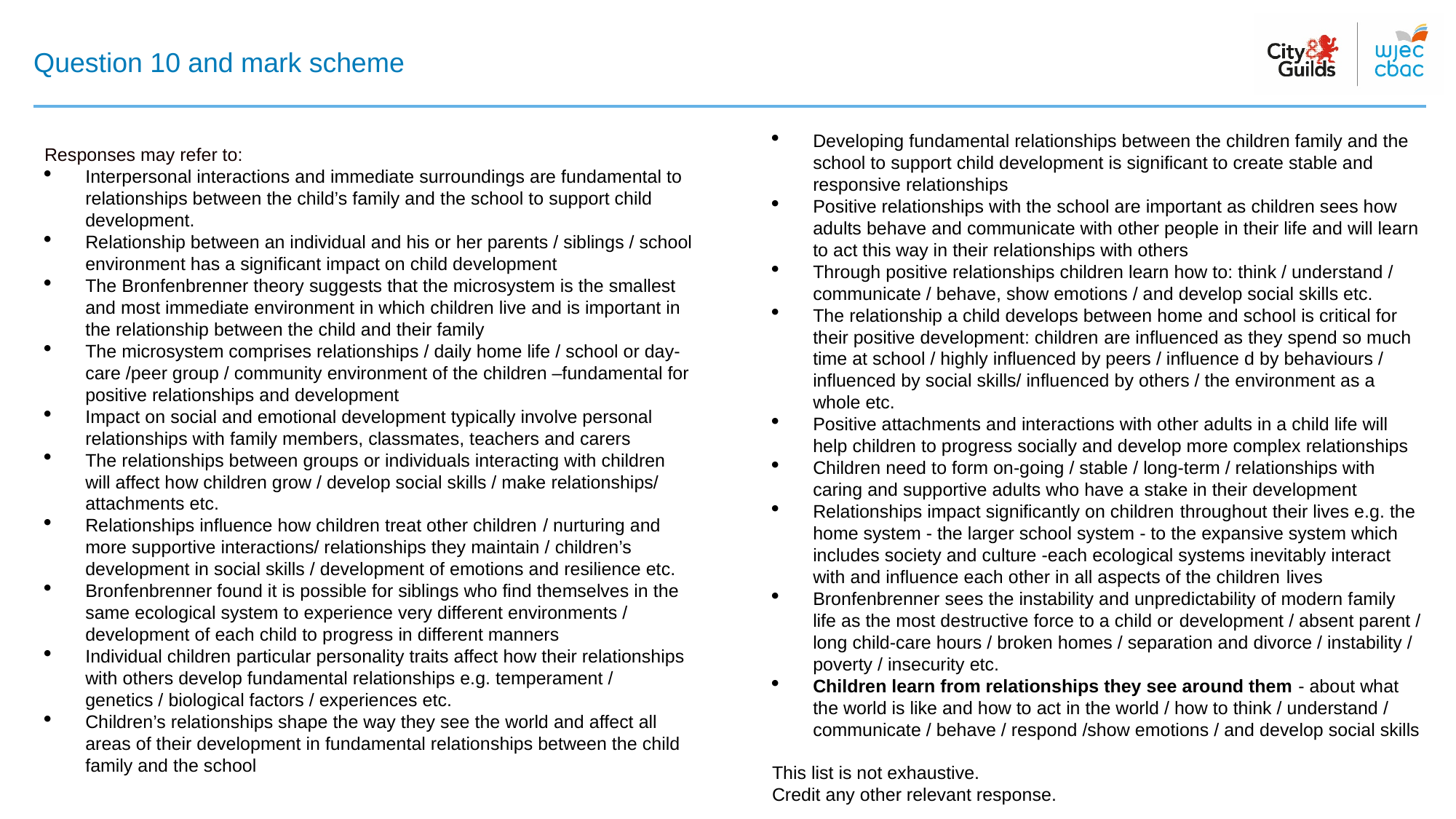

# Question 10 and mark scheme
Developing fundamental relationships between the children family and the school to support child development is significant to create stable and responsive relationships
Positive relationships with the school are important as children sees how adults behave and communicate with other people in their life and will learn to act this way in their relationships with others
Through positive relationships children learn how to: think / understand / communicate / behave, show emotions / and develop social skills etc.
The relationship a child develops between home and school is critical for their positive development: children are influenced as they spend so much time at school / highly influenced by peers / influence d by behaviours / influenced by social skills/ influenced by others / the environment as a whole etc.
Positive attachments and interactions with other adults in a child life will help children to progress socially and develop more complex relationships
Children need to form on-going / stable / long-term / relationships with caring and supportive adults who have a stake in their development
Relationships impact significantly on children throughout their lives e.g. the home system - the larger school system - to the expansive system which includes society and culture -each ecological systems inevitably interact with and influence each other in all aspects of the children lives
Bronfenbrenner sees the instability and unpredictability of modern family life as the most destructive force to a child or development / absent parent / long child-care hours / broken homes / separation and divorce / instability / poverty / insecurity etc.
Children learn from relationships they see around them - about what the world is like and how to act in the world / how to think / understand / communicate / behave / respond /show emotions / and develop social skills

This list is not exhaustive.
Credit any other relevant response.

Responses may refer to:
Interpersonal interactions and immediate surroundings are fundamental to relationships between the child’s family and the school to support child development.
Relationship between an individual and his or her parents / siblings / school environment has a significant impact on child development
The Bronfenbrenner theory suggests that the microsystem is the smallest and most immediate environment in which children live and is important in the relationship between the child and their family
The microsystem comprises relationships / daily home life / school or day-care /peer group / community environment of the children –fundamental for positive relationships and development
Impact on social and emotional development typically involve personal relationships with family members, classmates, teachers and carers
The relationships between groups or individuals interacting with children will affect how children grow / develop social skills / make relationships/ attachments etc.
Relationships influence how children treat other children / nurturing and more supportive interactions/ relationships they maintain / children’s development in social skills / development of emotions and resilience etc.
Bronfenbrenner found it is possible for siblings who find themselves in the same ecological system to experience very different environments / development of each child to progress in different manners
Individual children particular personality traits affect how their relationships with others develop fundamental relationships e.g. temperament / genetics / biological factors / experiences etc.
Children’s relationships shape the way they see the world and affect all areas of their development in fundamental relationships between the child family and the school